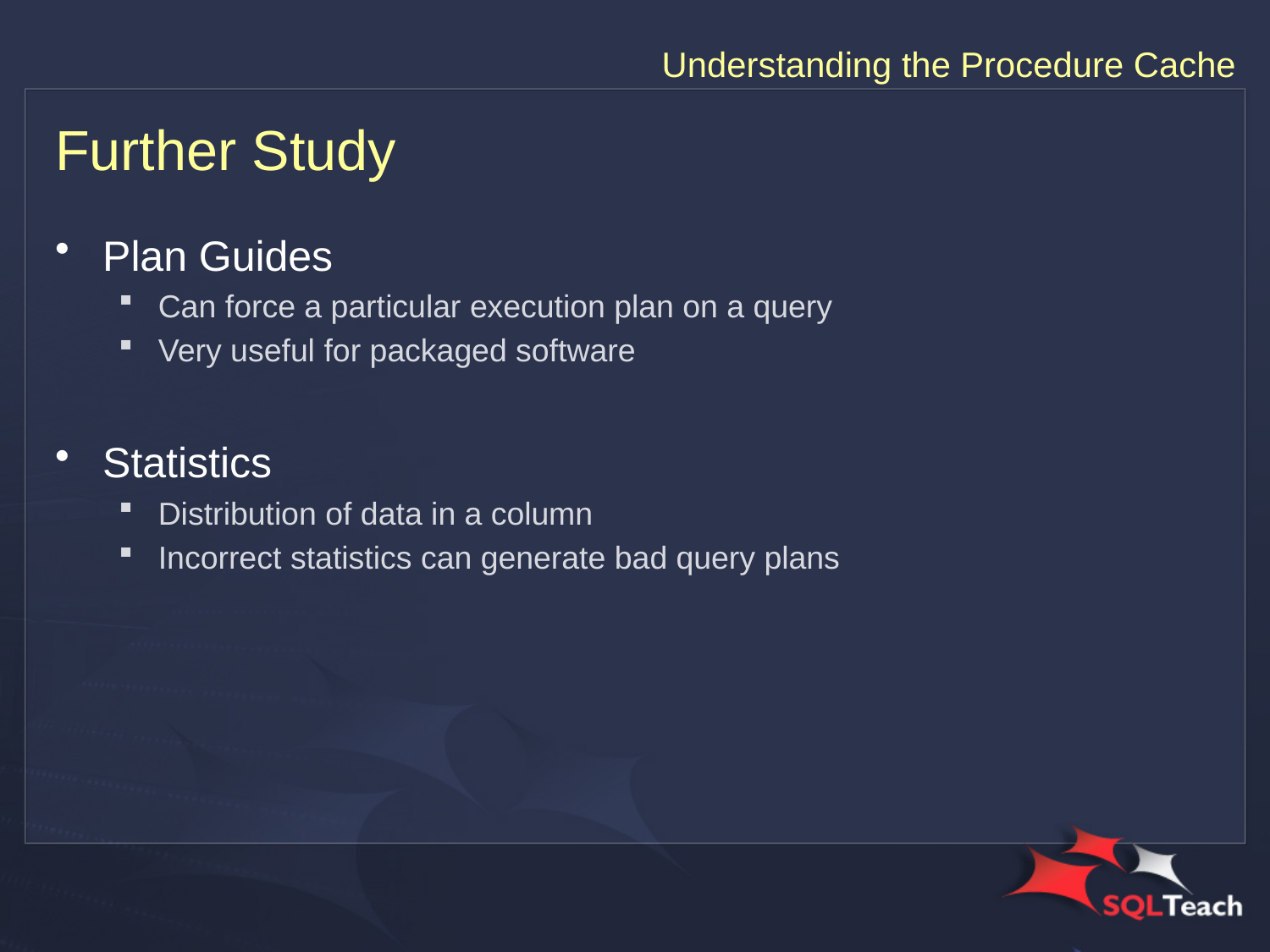

# Further Study
Plan Guides
Can force a particular execution plan on a query
Very useful for packaged software

Statistics
Distribution of data in a column
Incorrect statistics can generate bad query plans